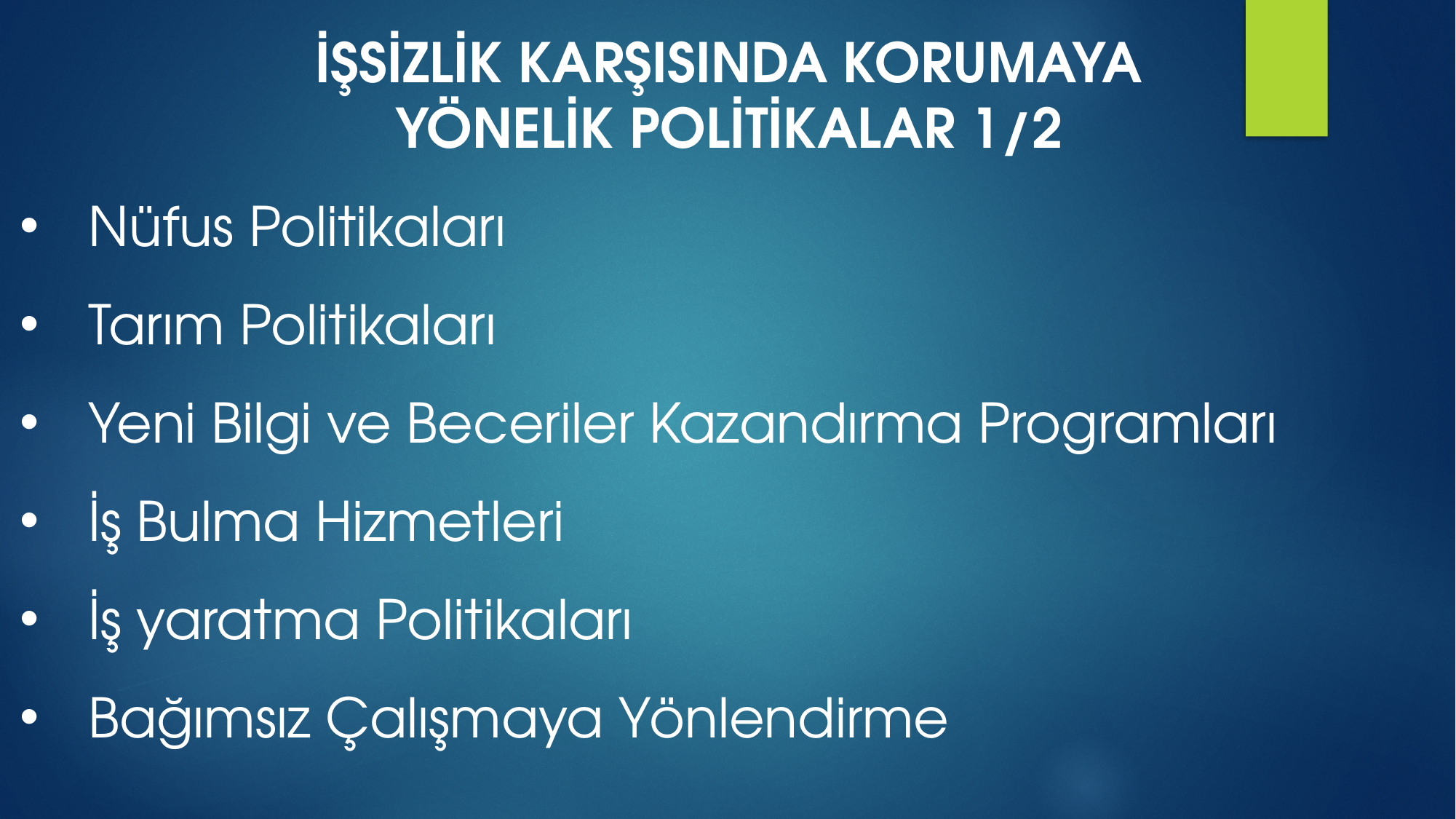

İŞSİZLİK KARŞISINDA KORUMAYA
YÖNELİK POLİTİKALAR 1/2
Nüfus Politikaları
Tarım Politikaları
Yeni Bilgi ve Beceriler Kazandırma Programları
İş Bulma Hizmetleri
İş yaratma Politikaları
Bağımsız Çalışmaya Yönlendirme